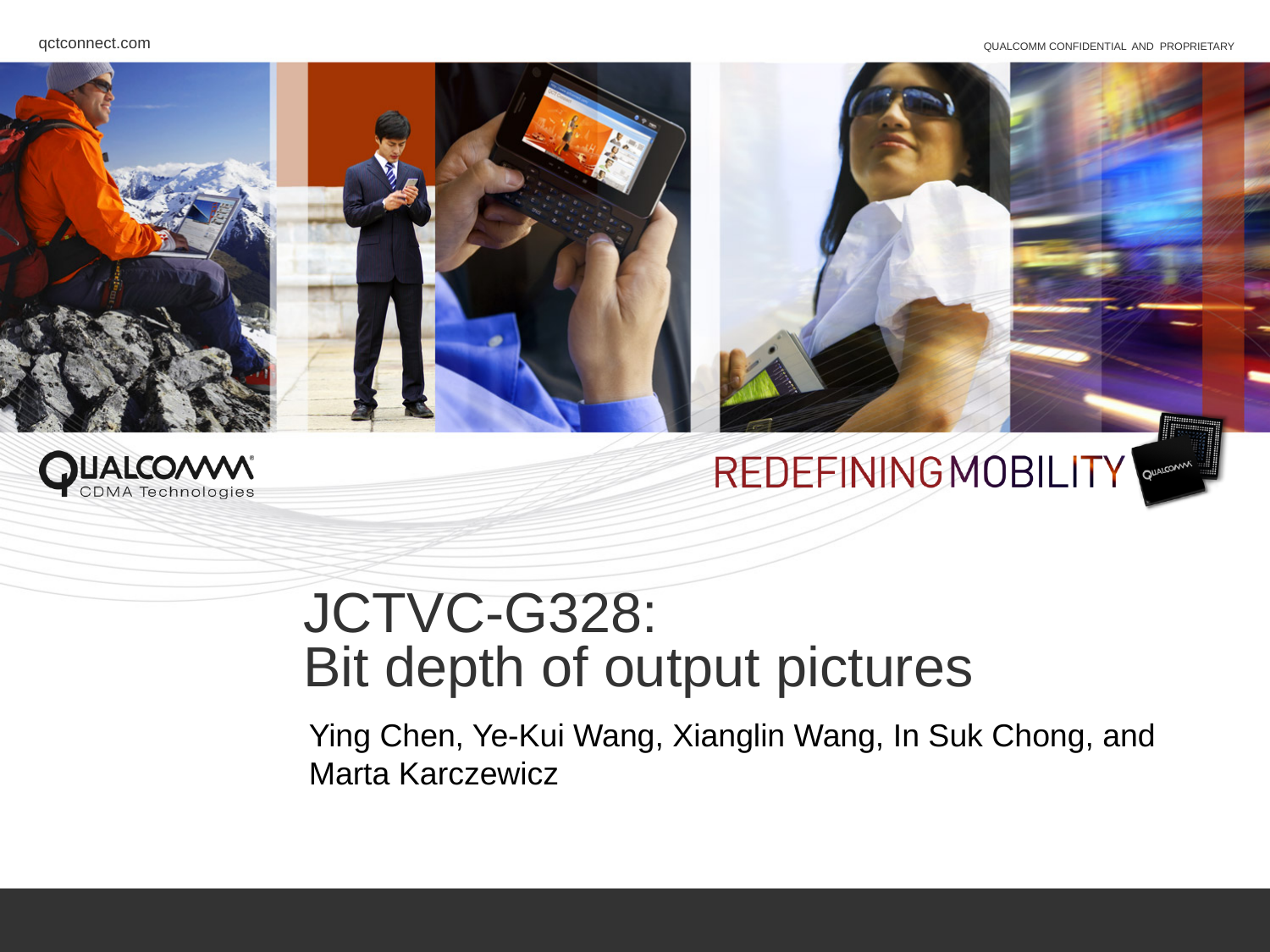

# JCTVC-G328: Bit depth of output pictures
Ying Chen, Ye-Kui Wang, Xianglin Wang, In Suk Chong, and Marta Karczewicz